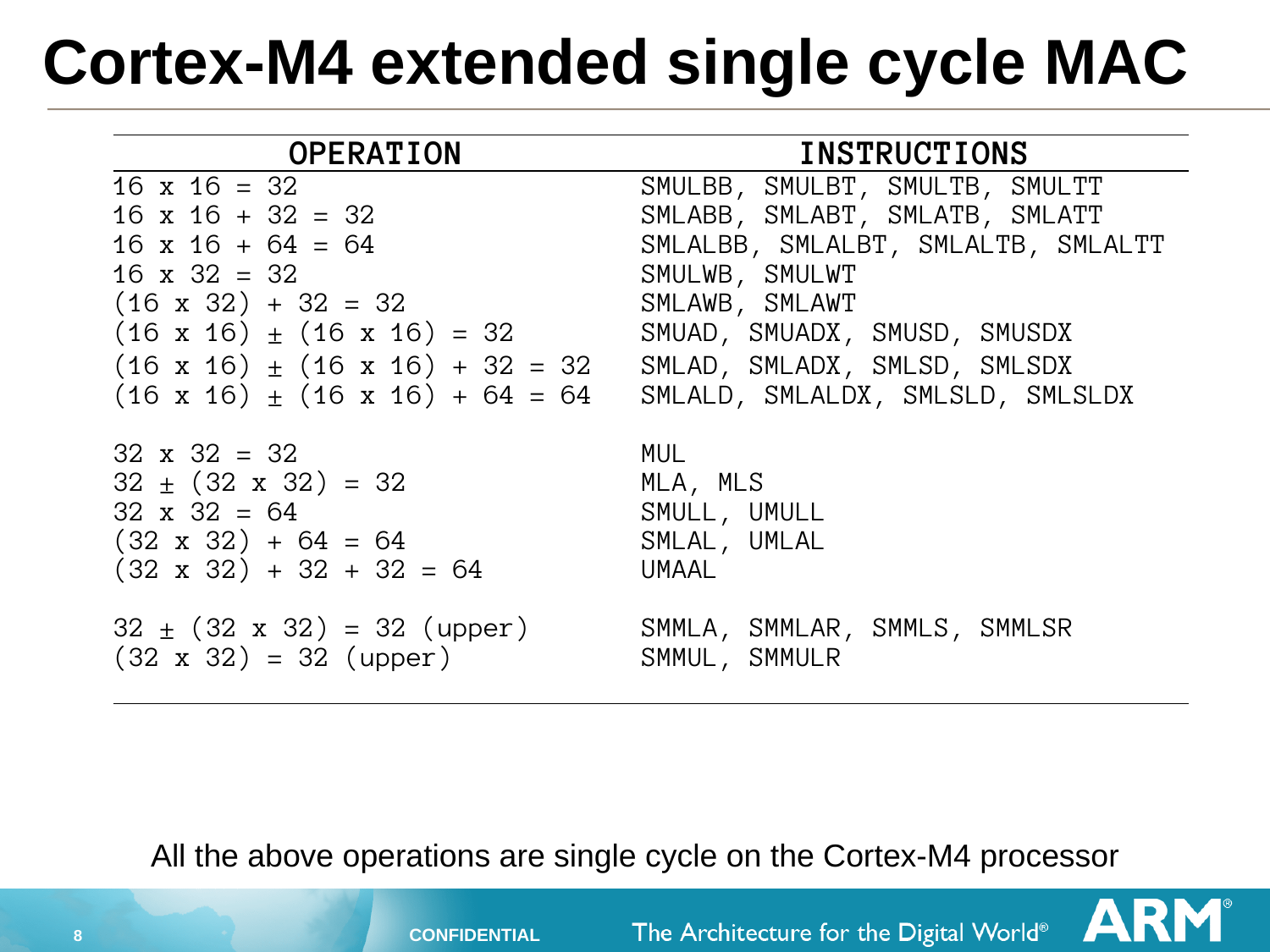

# Cortex-M4 extended single cycle MAC
| OPERATION | INSTRUCTIONS |
| --- | --- |
| 16 x 16 = 32 | SMULBB, SMULBT, SMULTB, SMULTT |
| 16 x 16 + 32 = 32 | SMLABB, SMLABT, SMLATB, SMLATT |
| 16 x 16 + 64 = 64 | SMLALBB, SMLALBT, SMLALTB, SMLALTT |
| 16 x 32 = 32 | SMULWB, SMULWT |
| (16 x 32) + 32 = 32 | SMLAWB, SMLAWT |
| (16 x 16) ± (16 x 16) = 32 | SMUAD, SMUADX, SMUSD, SMUSDX |
| (16 x 16) ± (16 x 16) + 32 = 32 | SMLAD, SMLADX, SMLSD, SMLSDX |
| (16 x 16) ± (16 x 16) + 64 = 64 | SMLALD, SMLALDX, SMLSLD, SMLSLDX |
|  |  |
| 32 x 32 = 32 | MUL |
| 32 ± (32 x 32) = 32 | MLA, MLS |
| 32 x 32 = 64 | SMULL, UMULL |
| (32 x 32) + 64 = 64 | SMLAL, UMLAL |
| (32 x 32) + 32 + 32 = 64 | UMAAL |
|  |  |
| 32 ± (32 x 32) = 32 (upper) | SMMLA, SMMLAR, SMMLS, SMMLSR |
| (32 x 32) = 32 (upper) | SMMUL, SMMULR |
|  |  |
All the above operations are single cycle on the Cortex-M4 processor